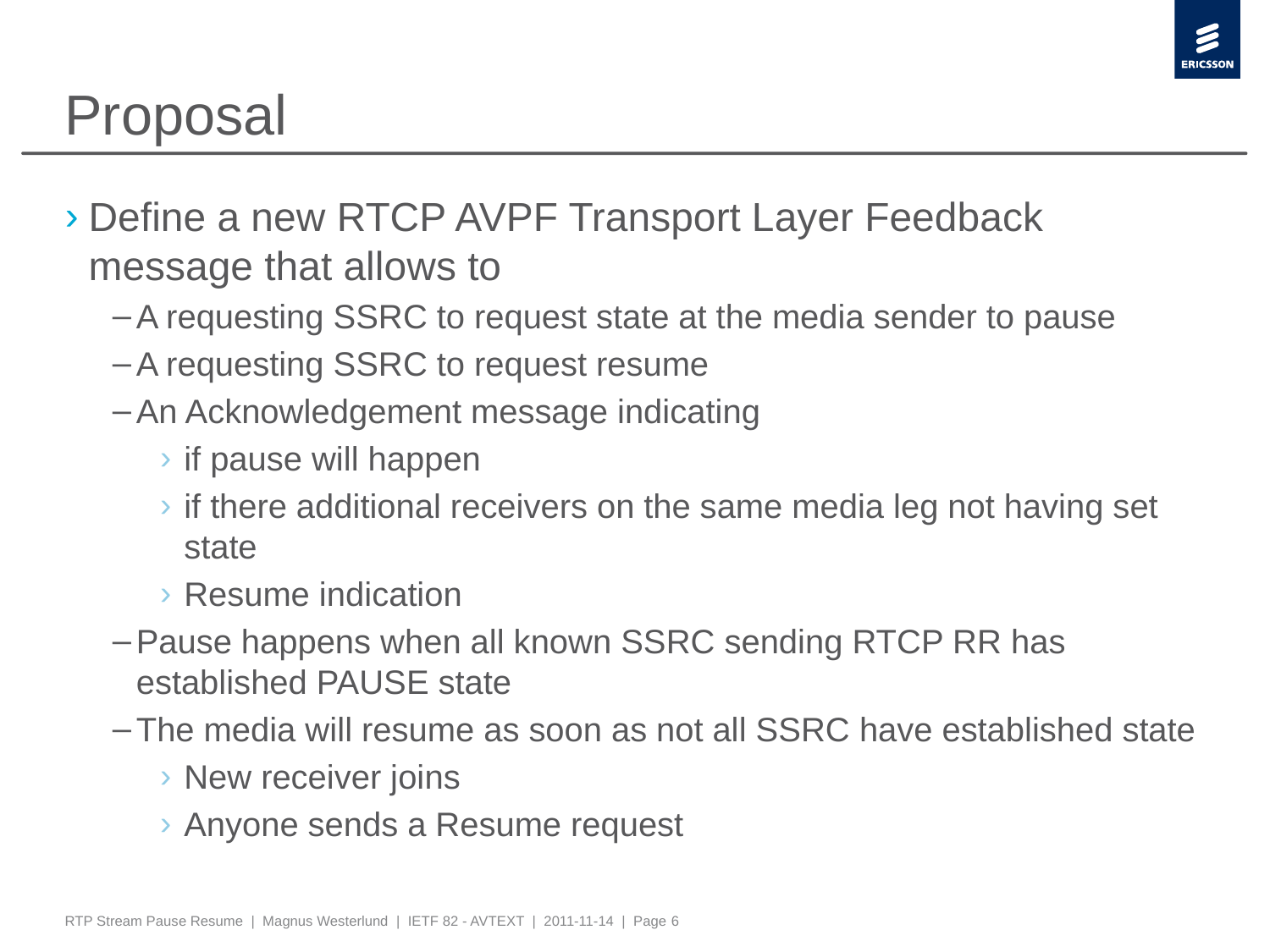

# Proposal
Define a new RTCP AVPF Transport Layer Feedback message that allows to
A requesting SSRC to request state at the media sender to pause
A requesting SSRC to request resume
An Acknowledgement message indicating
if pause will happen
if there additional receivers on the same media leg not having set state
Resume indication
Pause happens when all known SSRC sending RTCP RR has established PAUSE state
The media will resume as soon as not all SSRC have established state
New receiver joins
Anyone sends a Resume request